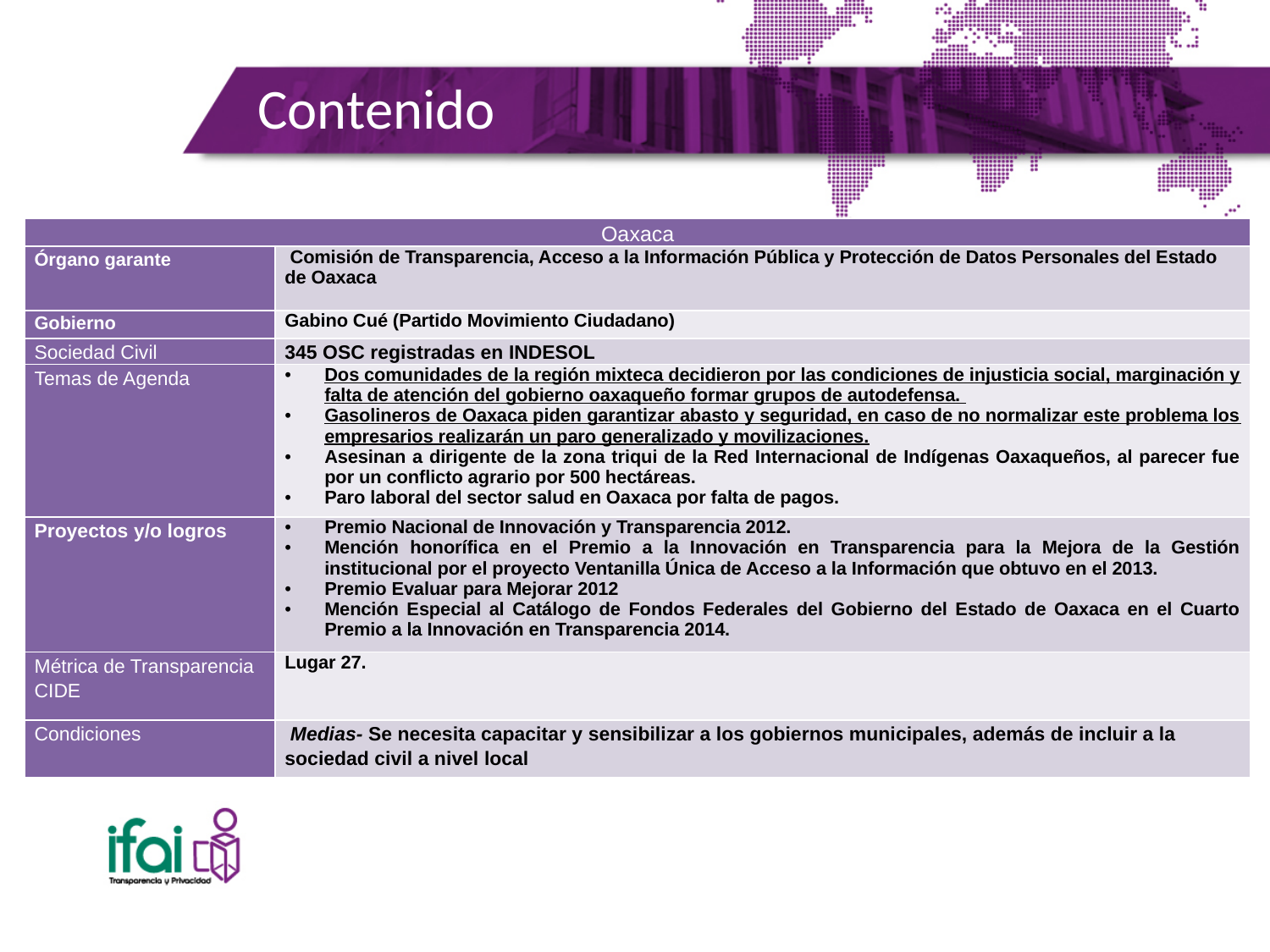

# Contenido

| Oaxaca |  |
| --- | --- |
| Órgano garante | Comisión de Transparencia, Acceso a la Información Pública y Protección de Datos Personales del Estado de Oaxaca |
| Gobierno | Gabino Cué (Partido Movimiento Ciudadano) |
| Sociedad Civil | 345 OSC registradas en INDESOL |
| Temas de Agenda | Dos comunidades de la región mixteca decidieron por las condiciones de injusticia social, marginación y falta de atención del gobierno oaxaqueño formar grupos de autodefensa. Gasolineros de Oaxaca piden garantizar abasto y seguridad, en caso de no normalizar este problema los empresarios realizarán un paro generalizado y movilizaciones. Asesinan a dirigente de la zona triqui de la Red Internacional de Indígenas Oaxaqueños, al parecer fue por un conflicto agrario por 500 hectáreas. Paro laboral del sector salud en Oaxaca por falta de pagos. |
| Proyectos y/o logros | Premio Nacional de Innovación y Transparencia 2012. Mención honorífica en el Premio a la Innovación en Transparencia para la Mejora de la Gestión institucional por el proyecto Ventanilla Única de Acceso a la Información que obtuvo en el 2013. Premio Evaluar para Mejorar 2012 Mención Especial al Catálogo de Fondos Federales del Gobierno del Estado de Oaxaca en el Cuarto Premio a la Innovación en Transparencia 2014. |
| Métrica de Transparencia CIDE | Lugar 27. |
| Condiciones | Medias- Se necesita capacitar y sensibilizar a los gobiernos municipales, además de incluir a la sociedad civil a nivel local |